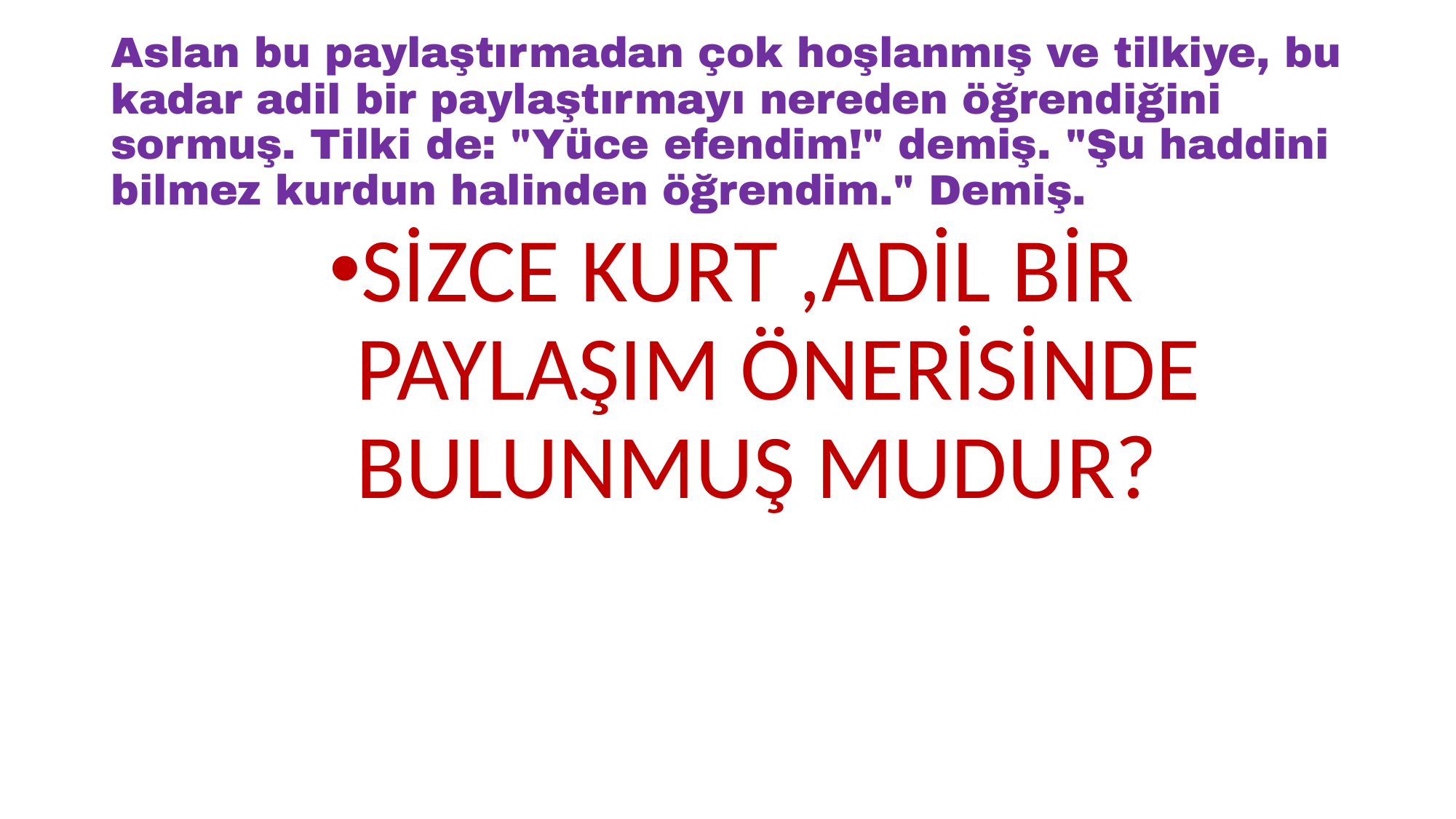

# Aslan bu paylaştırmadan çok hoşlanmış ve tilkiye, bu kadar adil bir paylaştırmayı nereden öğrendiğini sormuş. Tilki de: "Yüce efendim!" demiş. "Şu haddini bilmez kurdun halinden öğrendim." Demiş.
SİZCE KURT ,ADİL BİR PAYLAŞIM ÖNERİSİNDE BULUNMUŞ MUDUR?